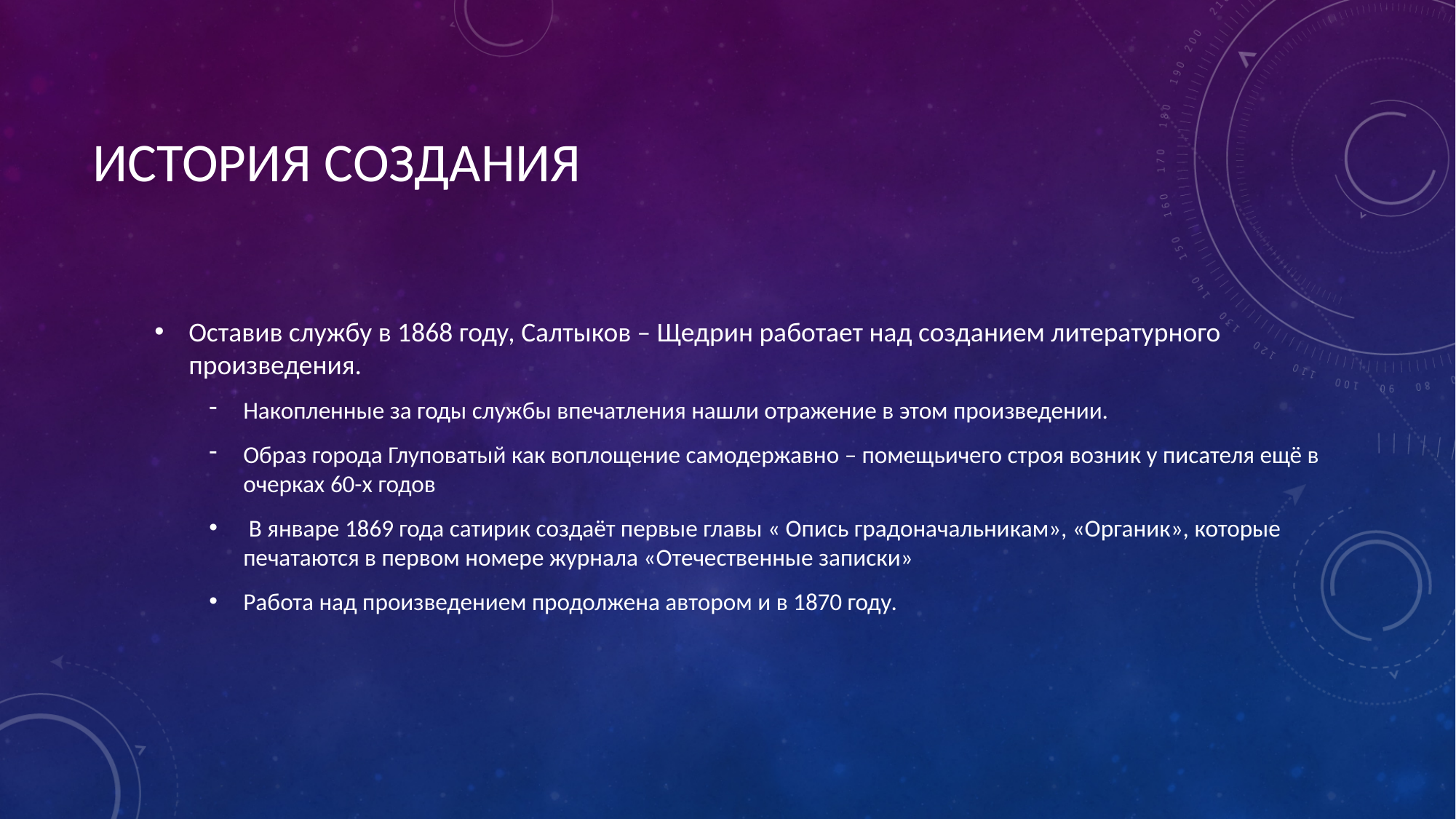

# История создания
Оставив службу в 1868 году, Салтыков – Щедрин работает над созданием литературного произведения.
Накопленные за годы службы впечатления нашли отражение в этом произведении.
Образ города Глуповатый как воплощение самодержавно – помещьичего строя возник у писателя ещё в очерках 60-х годов
 В январе 1869 года сатирик создаёт первые главы « Опись градоначальникам», «Органик», которые печатаются в первом номере журнала «Отечественные записки»
Работа над произведением продолжена автором и в 1870 году.